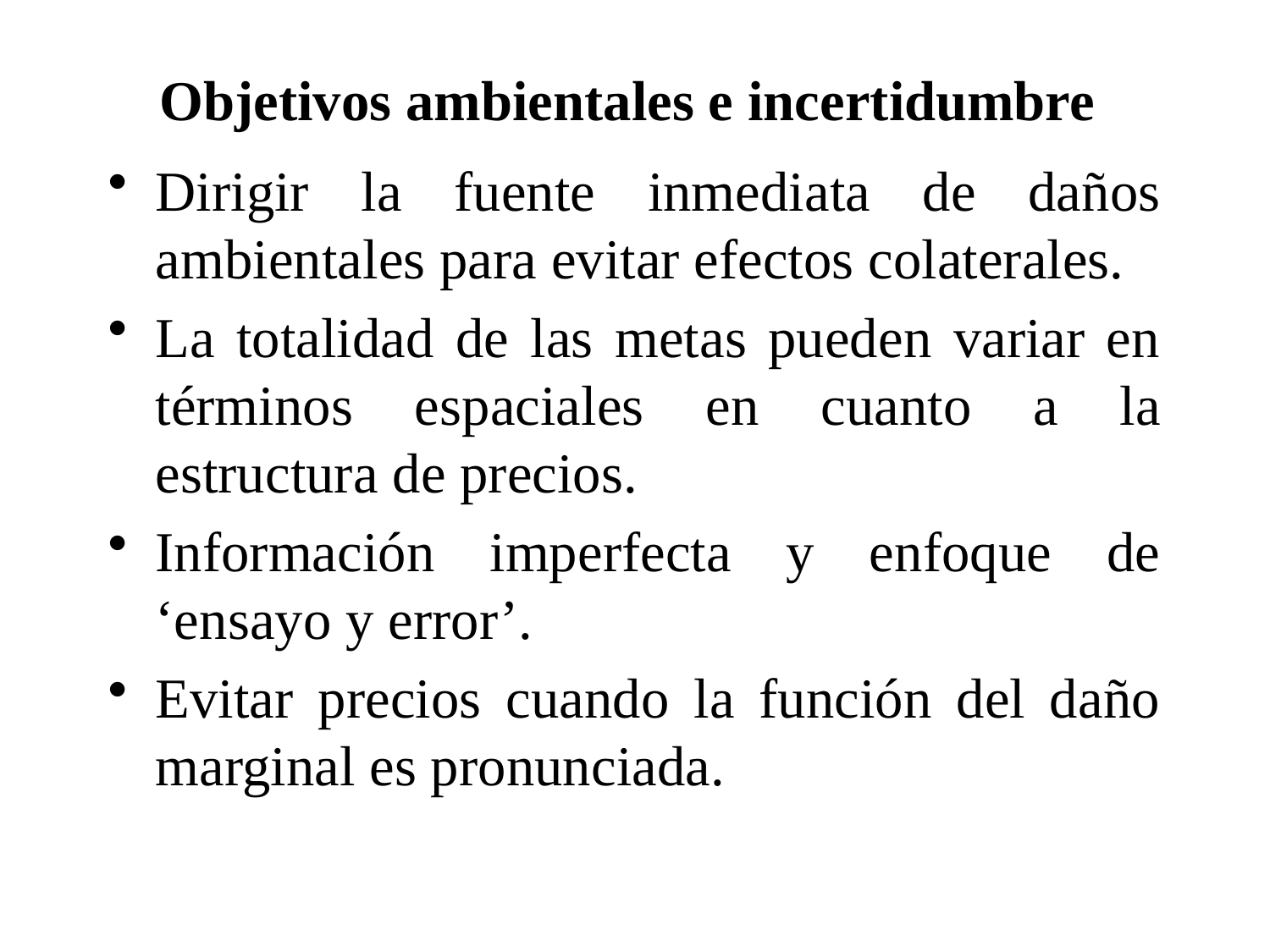

# Objetivos ambientales e incertidumbre
Dirigir la fuente inmediata de daños ambientales para evitar efectos colaterales.
La totalidad de las metas pueden variar en términos espaciales en cuanto a la estructura de precios.
Información imperfecta y enfoque de ‘ensayo y error’.
Evitar precios cuando la función del daño marginal es pronunciada.